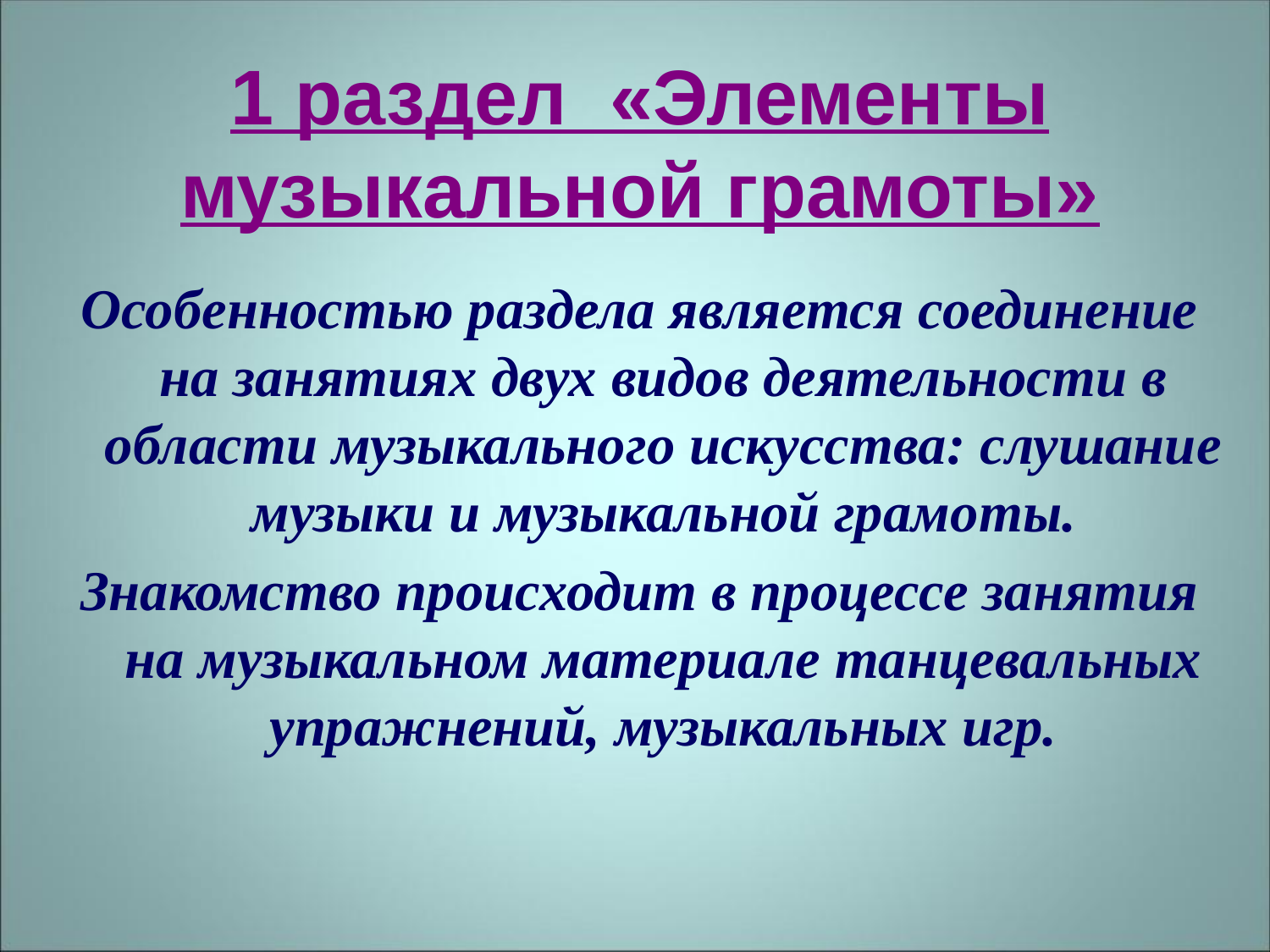

1 раздел  «Элементы музыкальной грамоты»
Особенностью раздела является соединение на занятиях двух видов деятельности в области музыкального искусства: слушание музыки и музыкальной грамоты.
Знакомство происходит в процессе занятия на музыкальном материале танцевальных упражнений, музыкальных игр.